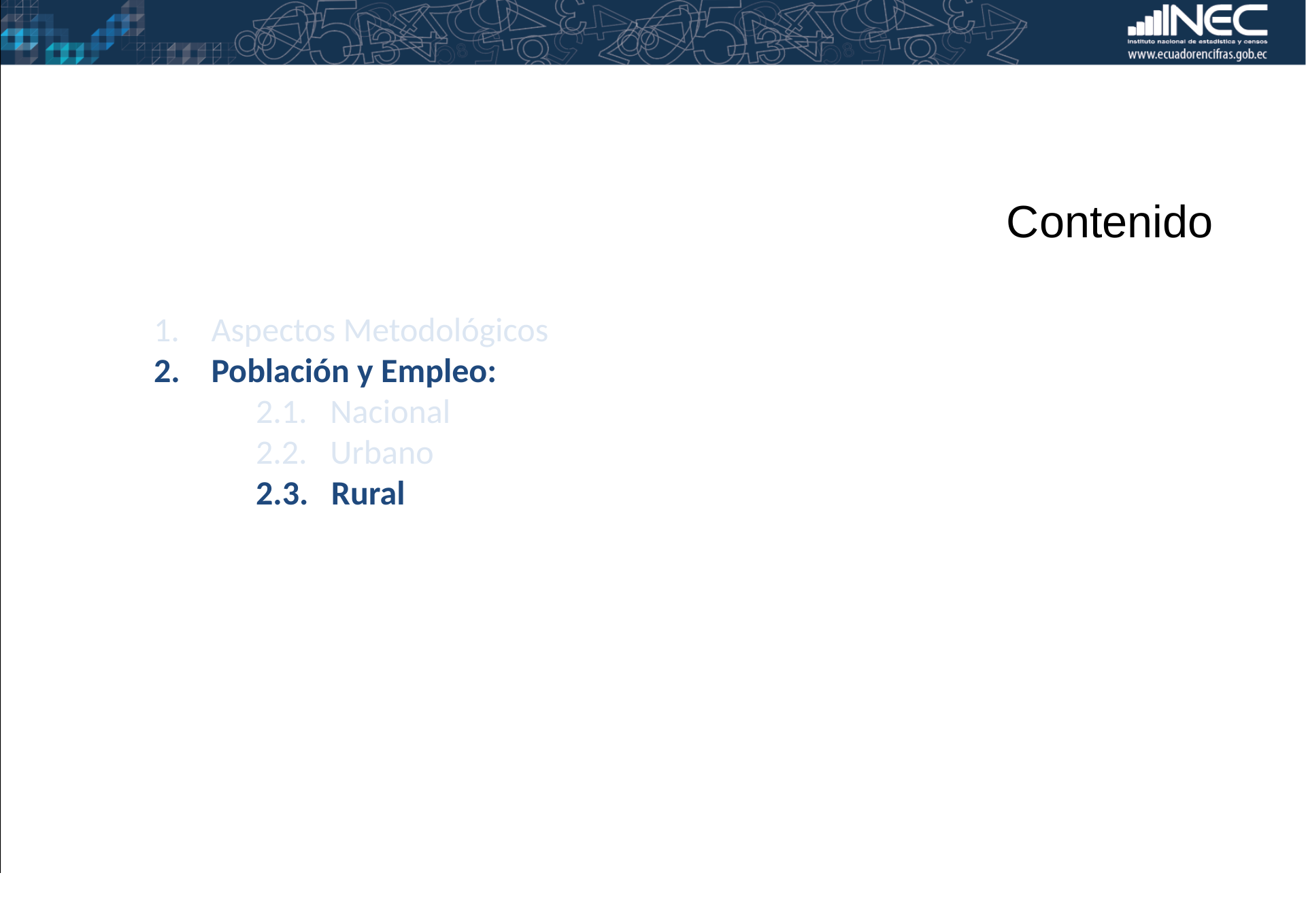

Contenido
Aspectos Metodológicos
Población y Empleo:
2.1.   Nacional
2.2.   Urbano
2.3.   Rural